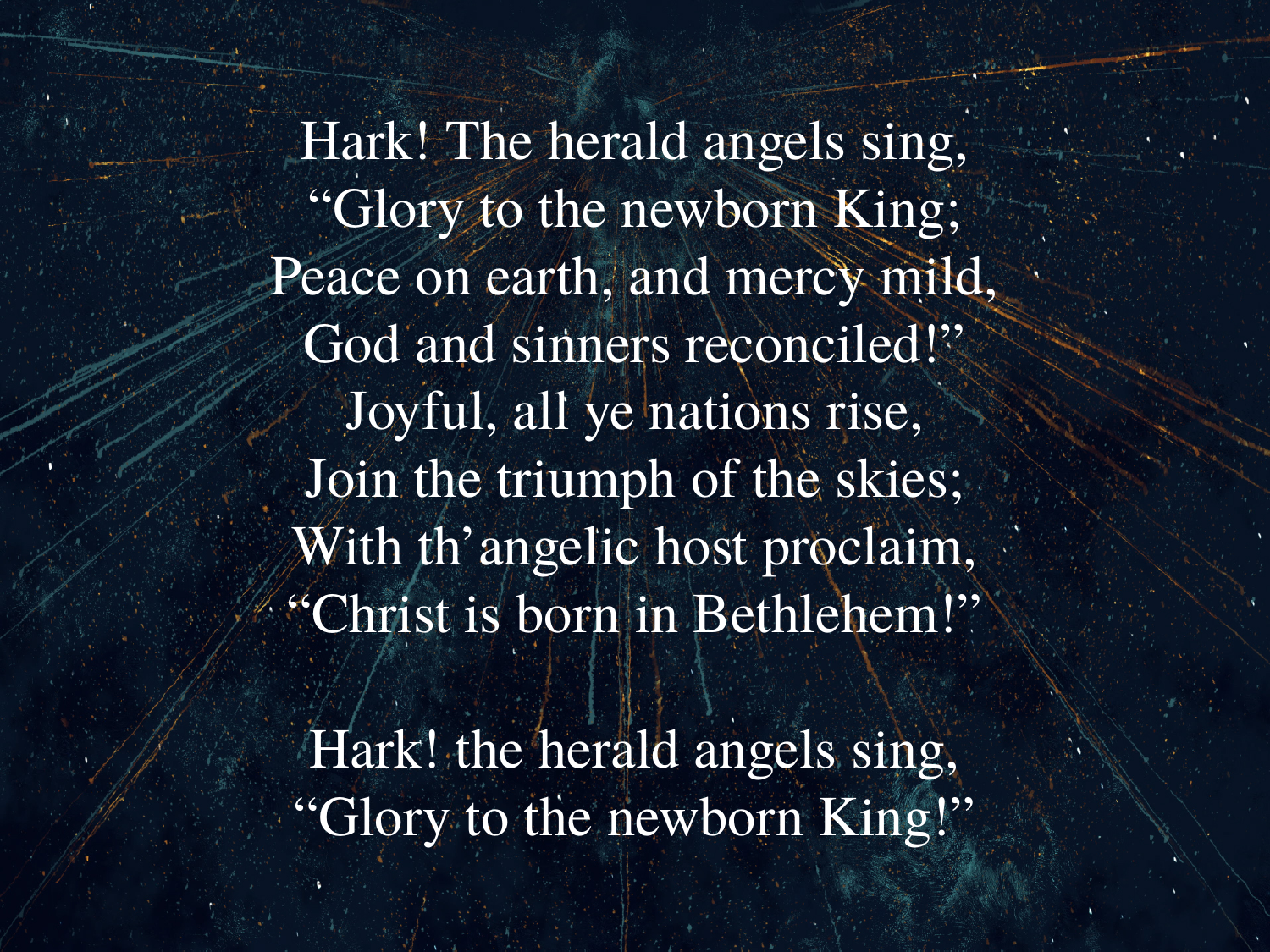

# Hark! The herald angels sing, “Glory to the newborn King; Peace on earth, and mercy mild, God and sinners reconciled!” Joyful, all ye nations rise, Join the triumph of the skies; With th’angelic host proclaim, “Christ is born in Bethlehem!” Hark! the herald angels sing, “Glory to the newborn King!”